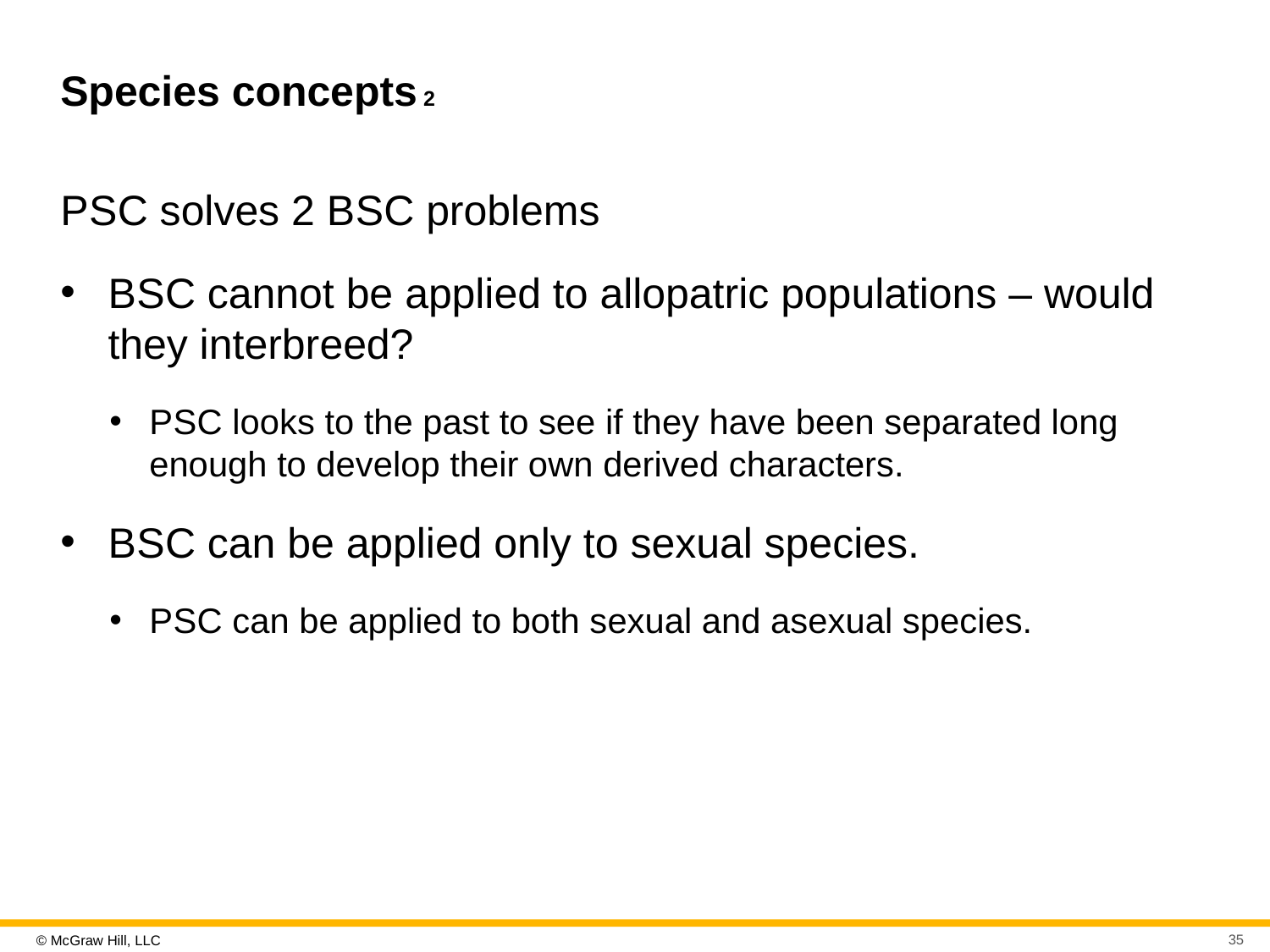

# Species concepts 2
P S C solves 2 B S C problems
B S C cannot be applied to allopatric populations – would they interbreed?
P S C looks to the past to see if they have been separated long enough to develop their own derived characters.
B S C can be applied only to sexual species.
P S C can be applied to both sexual and asexual species.
35